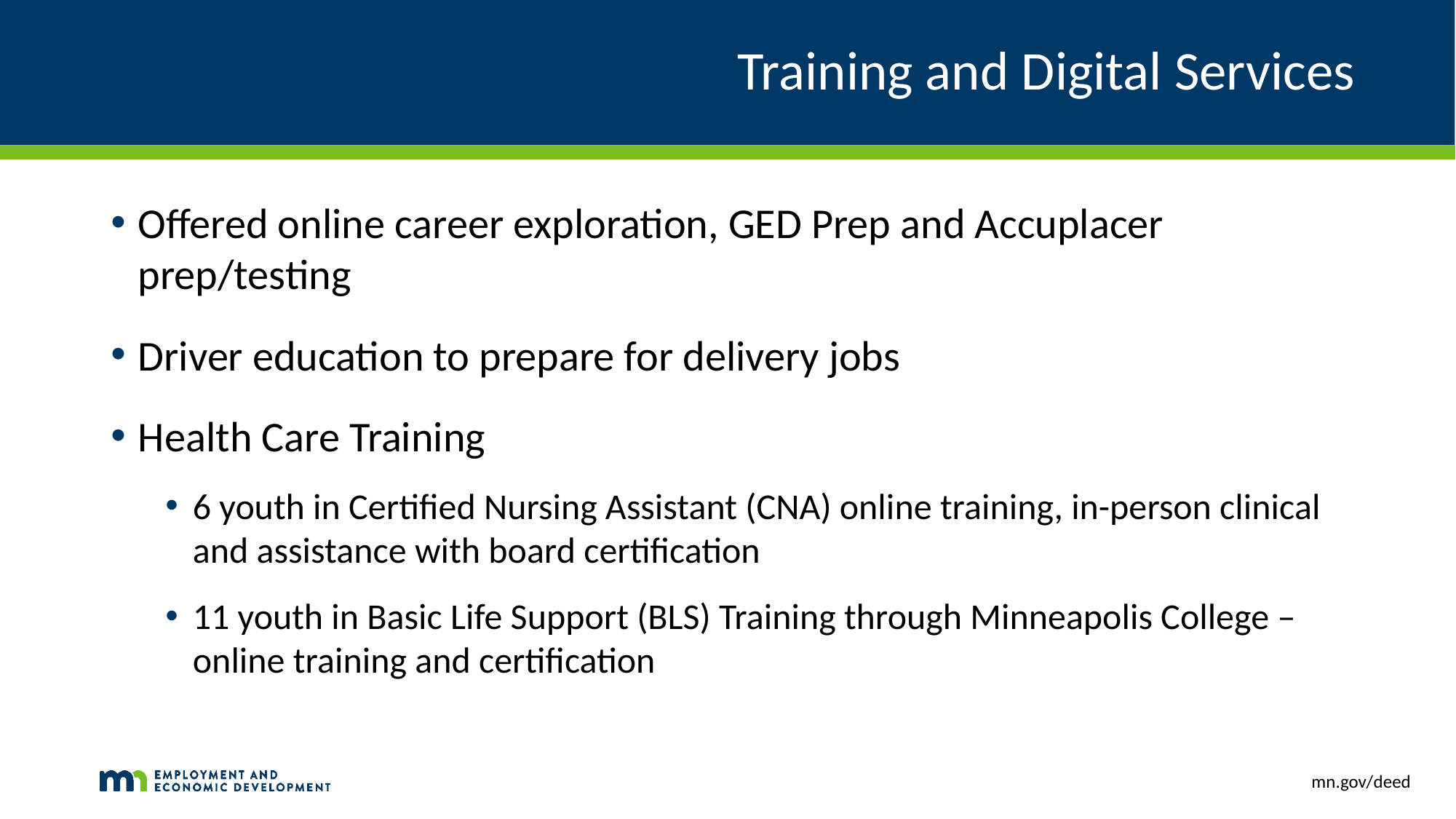

# Training and Digital Services
Offered online career exploration, GED Prep and Accuplacer prep/testing
Driver education to prepare for delivery jobs
Health Care Training
6 youth in Certified Nursing Assistant (CNA) online training, in-person clinical and assistance with board certification
11 youth in Basic Life Support (BLS) Training through Minneapolis College – online training and certification

mn.gov/deed